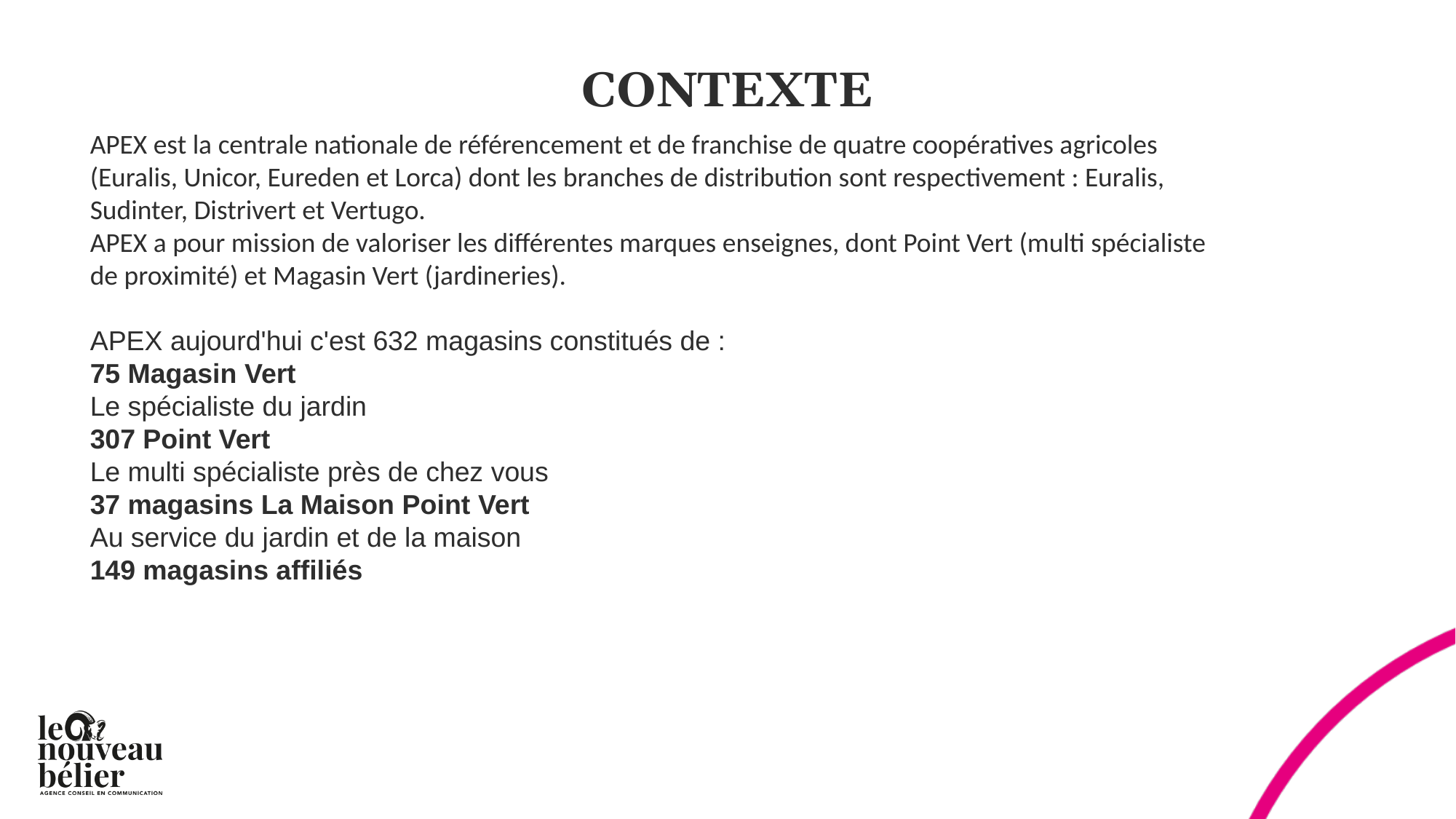

# CONTEXTE
APEX est la centrale nationale de référencement et de franchise de quatre coopératives agricoles
(Euralis, Unicor, Eureden et Lorca) dont les branches de distribution sont respectivement : Euralis,
Sudinter, Distrivert et Vertugo.
APEX a pour mission de valoriser les différentes marques enseignes, dont Point Vert (multi spécialiste
de proximité) et Magasin Vert (jardineries).

APEX aujourd'hui c'est 632 magasins constitués de :
75 Magasin Vert
Le spécialiste du jardin
307 Point Vert
Le multi spécialiste près de chez vous
37 magasins La Maison Point Vert
Au service du jardin et de la maison
149 magasins affiliés